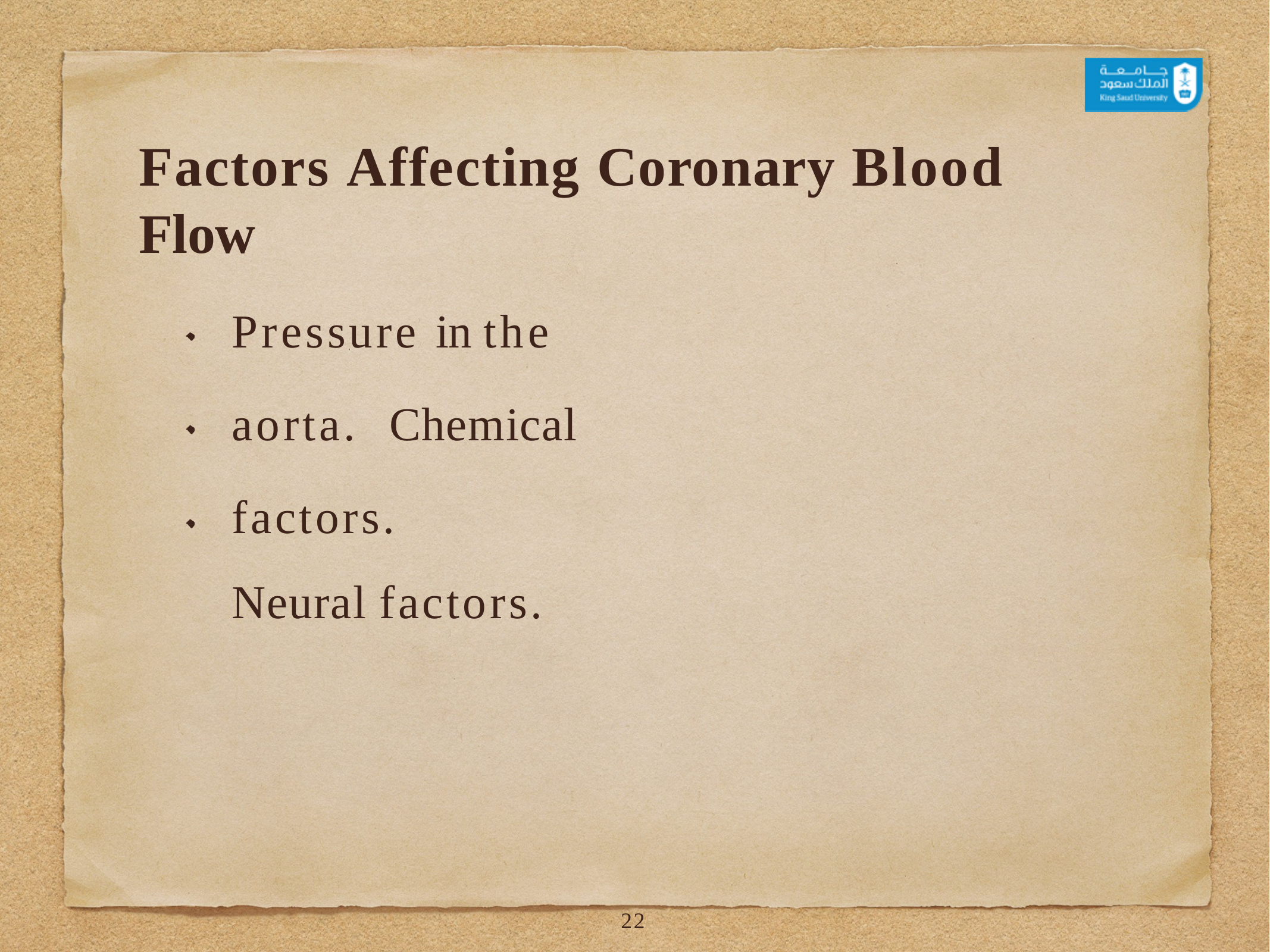

# Factors Affecting Coronary Blood Flow
Pressure in the aorta.  Chemical factors.
Neural factors.

22